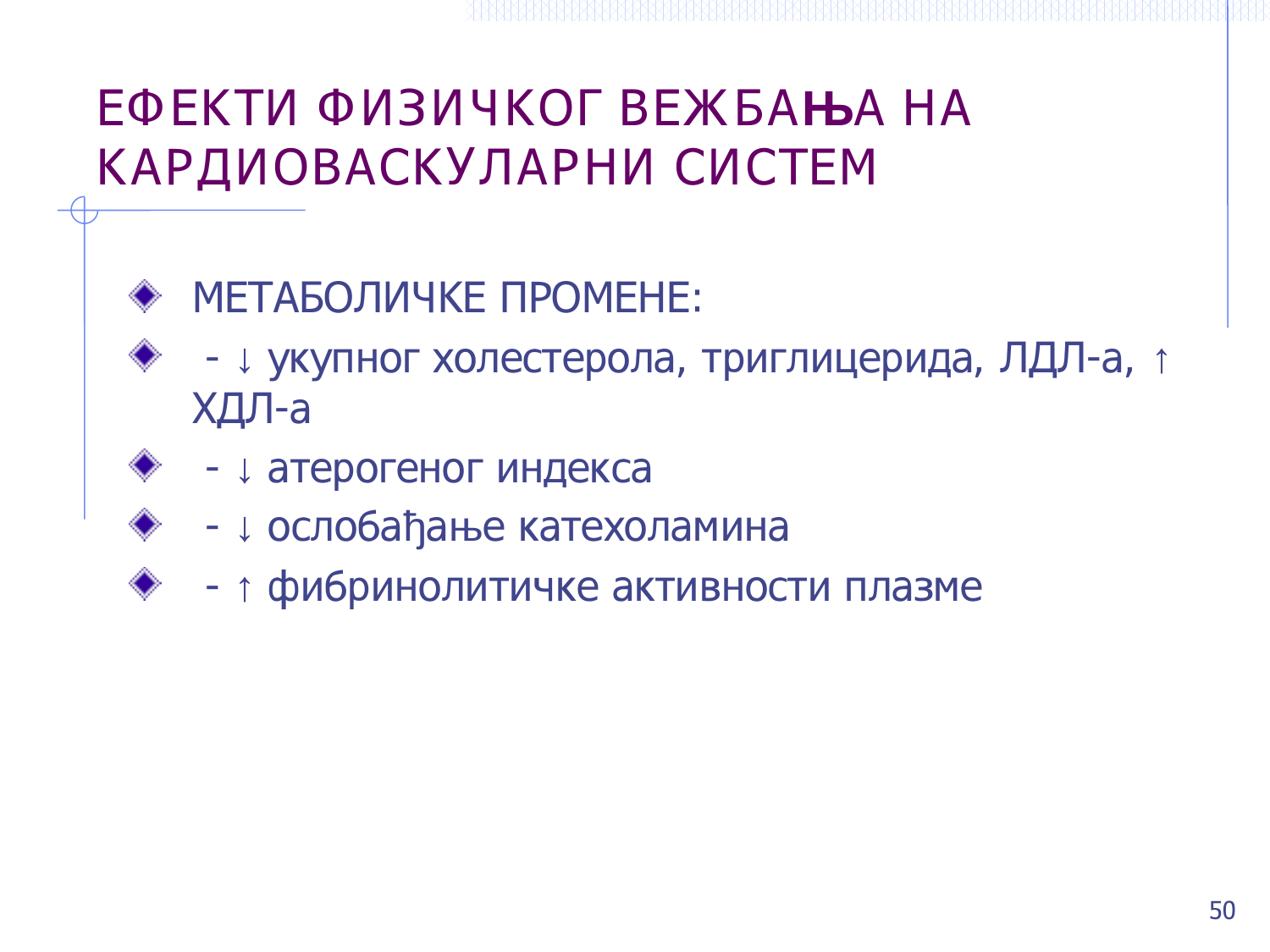

# ЕФЕКТИ ФИЗИЧКОГ ВЕЖБАЊА НА          КАРДИОВАСКУЛАРНИ СИСТЕМ
МЕТАБОЛИЧКЕ ПРОМЕНЕ:
 - ↓ укупног холестерола, триглицерида, ЛДЛ-а, ↑ ХДЛ-а
 - ↓ атерогеног индекса
 - ↓ ослобађање катехоламина
 - ↑ фибринолитичке активности плазме
50